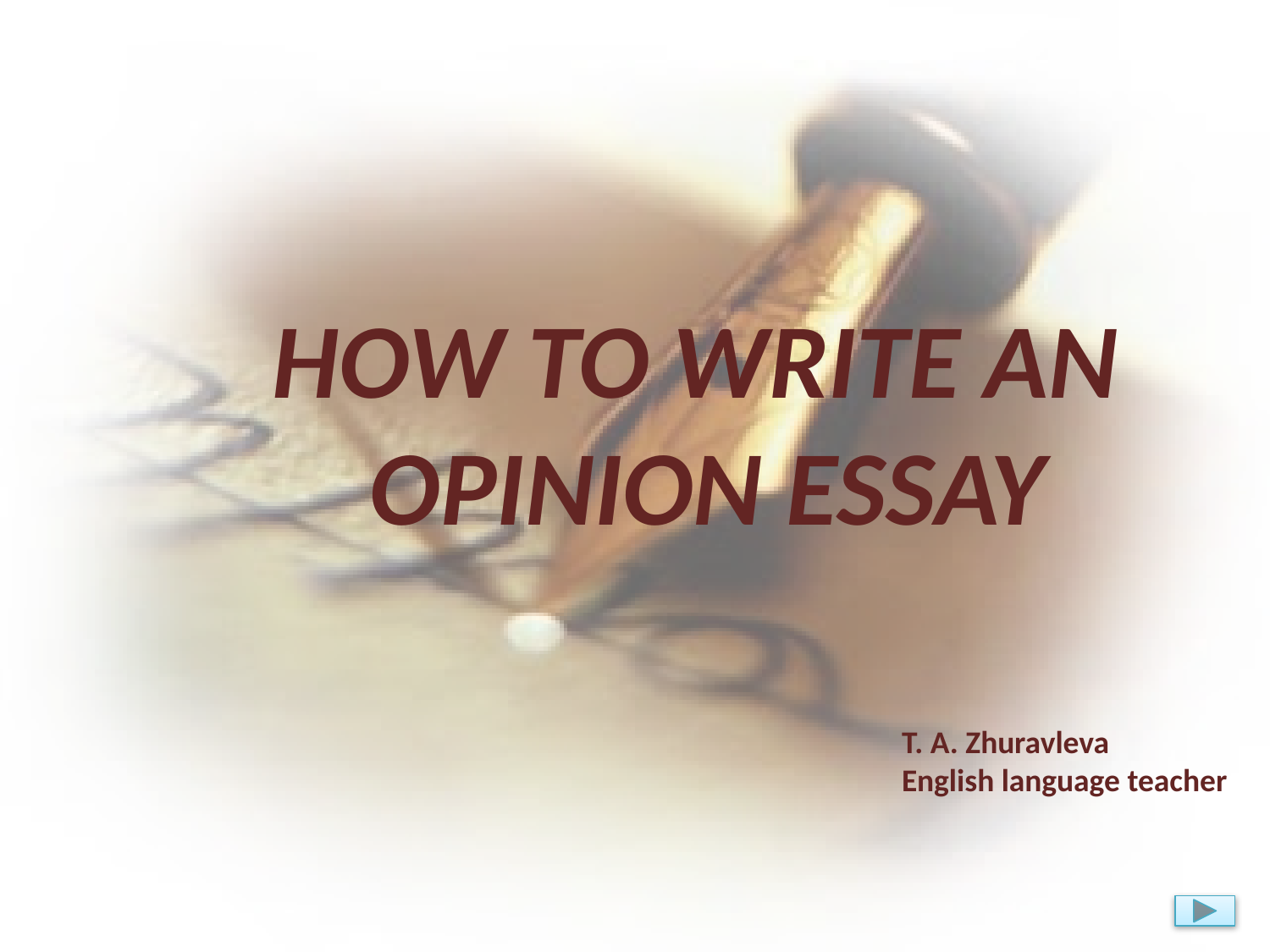

HOW TO WRITE AN
OPINION ESSAY
T. A. Zhuravleva
English language teacher